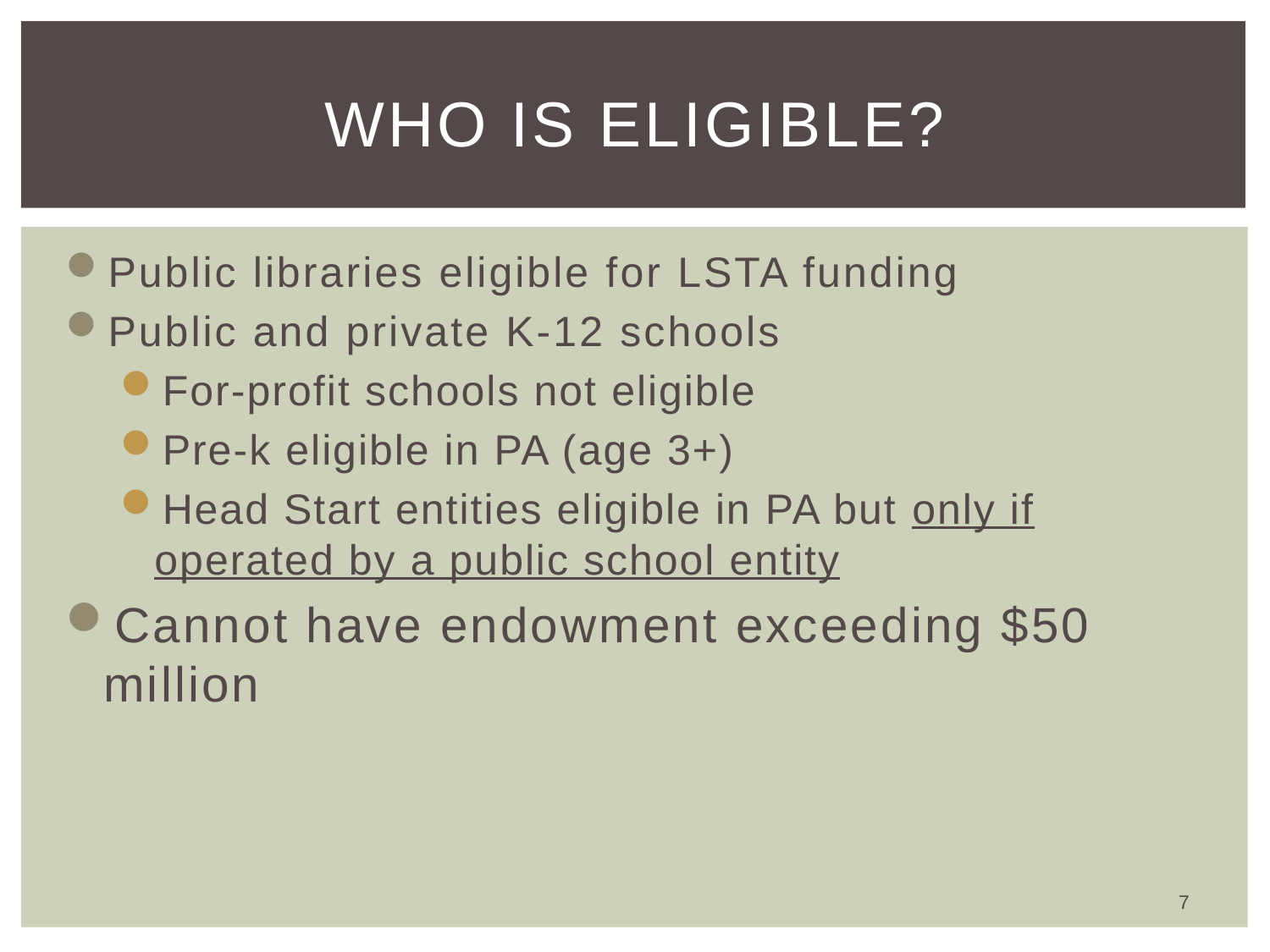

# Who is Eligible?
Public libraries eligible for LSTA funding
Public and private K-12 schools
For-profit schools not eligible
Pre-k eligible in PA (age 3+)
Head Start entities eligible in PA but only if operated by a public school entity
Cannot have endowment exceeding $50 million

7